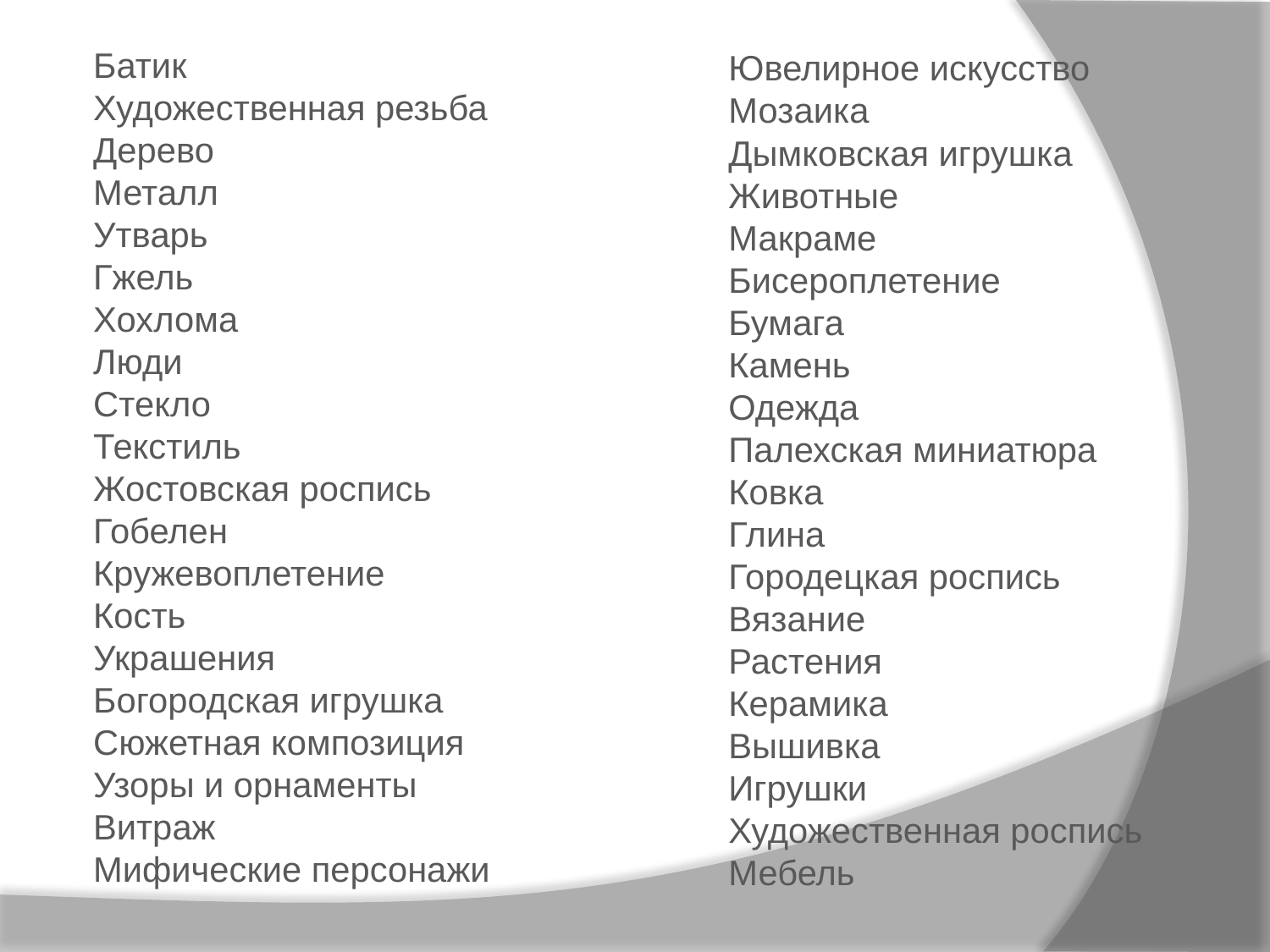

Батик
Художественная резьба
Дерево
Металл
Утварь
Гжель
Хохлома
Люди
Стекло
Текстиль
Жостовская роспись
Гобелен
Кружевоплетение
Кость
Украшения
Богородская игрушка
Сюжетная композиция
Узоры и орнаменты
Витраж
Мифические персонажи

Ювелирное искусство
Мозаика
Дымковская игрушка
Животные
Макраме
Бисероплетение
Бумага
Камень
Одежда
Палехская миниатюра
Ковка
Глина
Городецкая роспись
Вязание
Растения
Керамика
Вышивка
Игрушки
Художественная роспись
Мебель